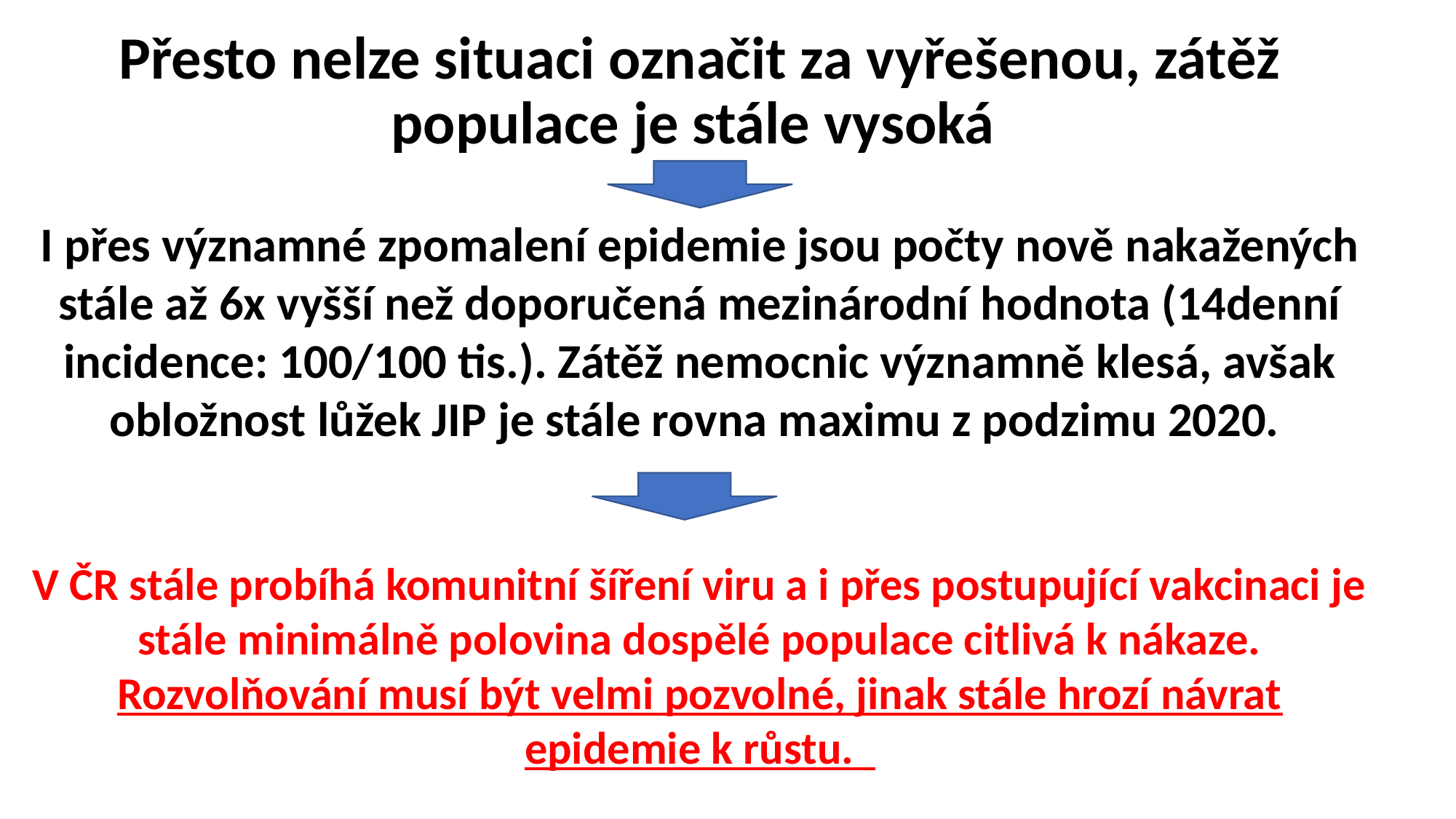

Přesto nelze situaci označit za vyřešenou, zátěž populace je stále vysoká

I přes významné zpomalení epidemie jsou počty nově nakažených stále až 6x vyšší než doporučená mezinárodní hodnota (14denní incidence: 100/100 tis.). Zátěž nemocnic významně klesá, avšak obložnost lůžek JIP je stále rovna maximu z podzimu 2020.

V ČR stále probíhá komunitní šíření viru a i přes postupující vakcinaci je stále minimálně polovina dospělé populace citlivá k nákaze. Rozvolňování musí být velmi pozvolné, jinak stále hrozí návrat epidemie k růstu.